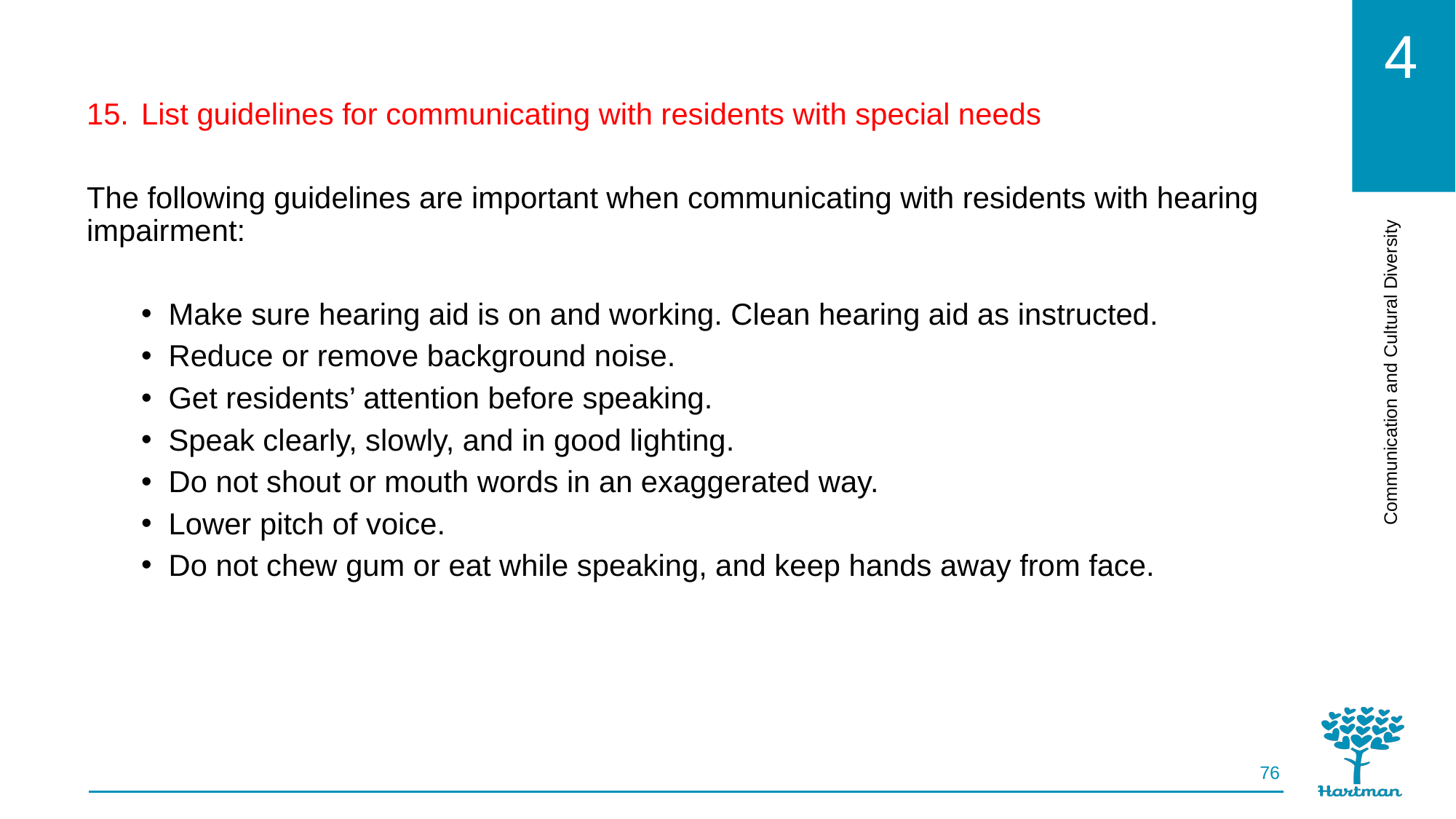

List guidelines for communicating with residents with special needs

The following guidelines are important when communicating with residents with hearing impairment:

Make sure hearing aid is on and working. Clean hearing aid as instructed.
Reduce or remove background noise.
Get residents’ attention before speaking.
Speak clearly, slowly, and in good lighting.
Do not shout or mouth words in an exaggerated way.
Lower pitch of voice.
Do not chew gum or eat while speaking, and keep hands away from face.

76